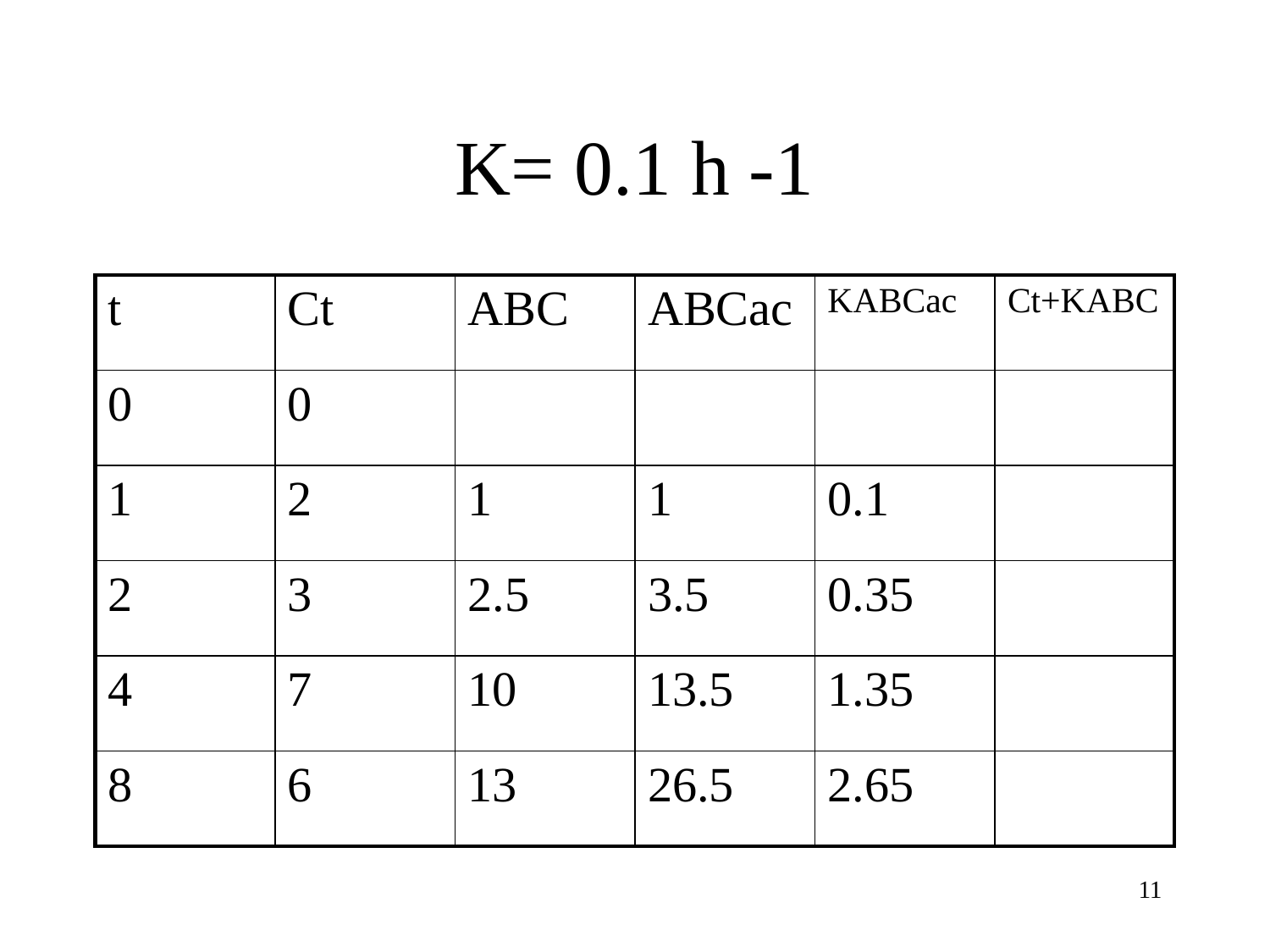

# K= 0.1 h -1
| t | Ct | ABC | ABCac | KABCac | Ct+KABC |
| --- | --- | --- | --- | --- | --- |
| 0 | 0 |  |  |  |  |
| 1 | 2 | 1 | 1 | 0.1 |  |
| 2 | 3 | 2.5 | 3.5 | 0.35 |  |
| 4 | 7 | 10 | 13.5 | 1.35 |  |
| 8 | 6 | 13 | 26.5 | 2.65 |  |
11